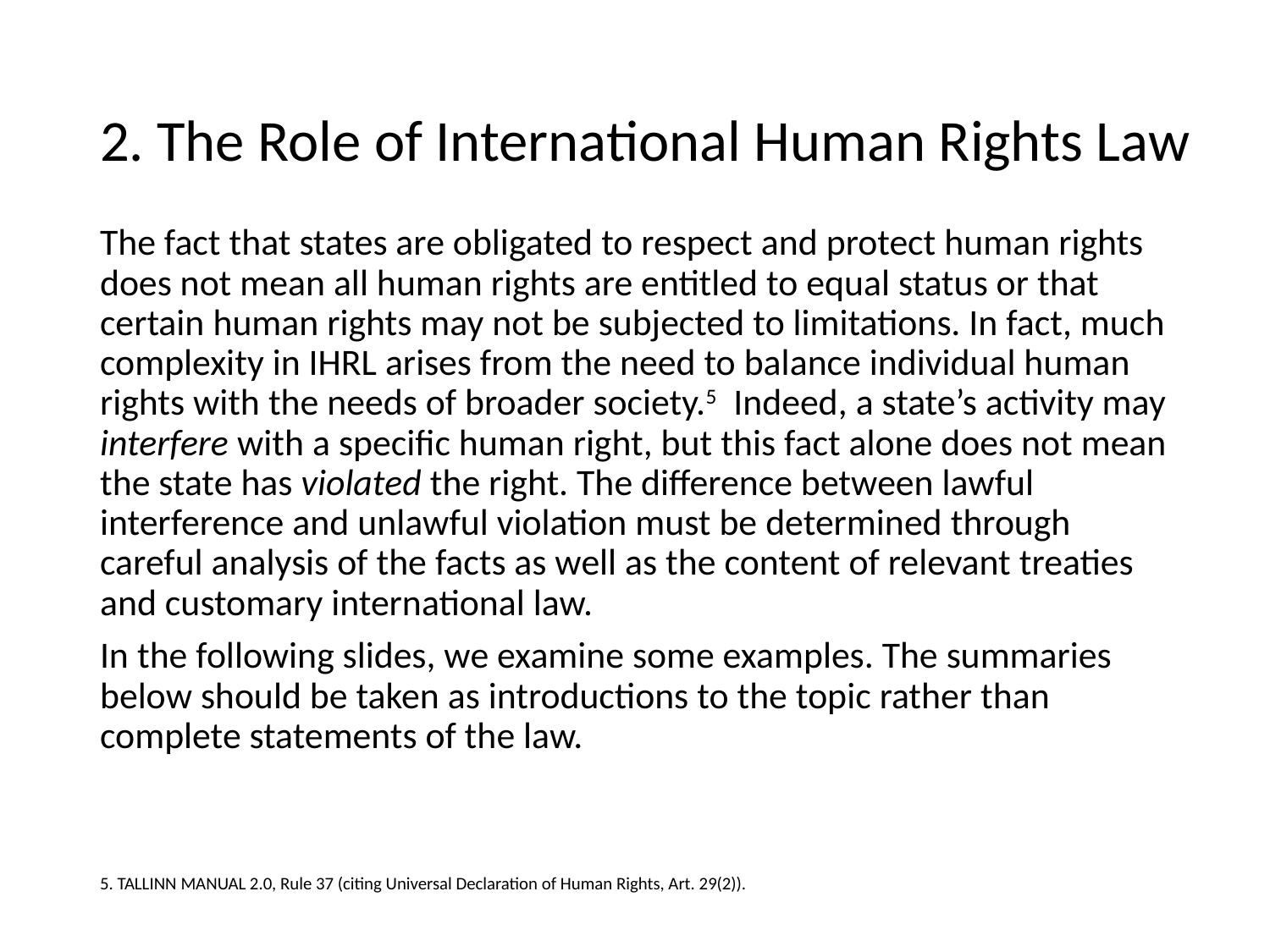

# 2. The Role of International Human Rights Law
The fact that states are obligated to respect and protect human rights does not mean all human rights are entitled to equal status or that certain human rights may not be subjected to limitations. In fact, much complexity in IHRL arises from the need to balance individual human rights with the needs of broader society.5  Indeed, a state’s activity may interfere with a specific human right, but this fact alone does not mean the state has violated the right. The difference between lawful interference and unlawful violation must be determined through careful analysis of the facts as well as the content of relevant treaties and customary international law.
In the following slides, we examine some examples. The summaries below should be taken as introductions to the topic rather than complete statements of the law.

5. TALLINN MANUAL 2.0, Rule 37 (citing Universal Declaration of Human Rights, Art. 29(2)).